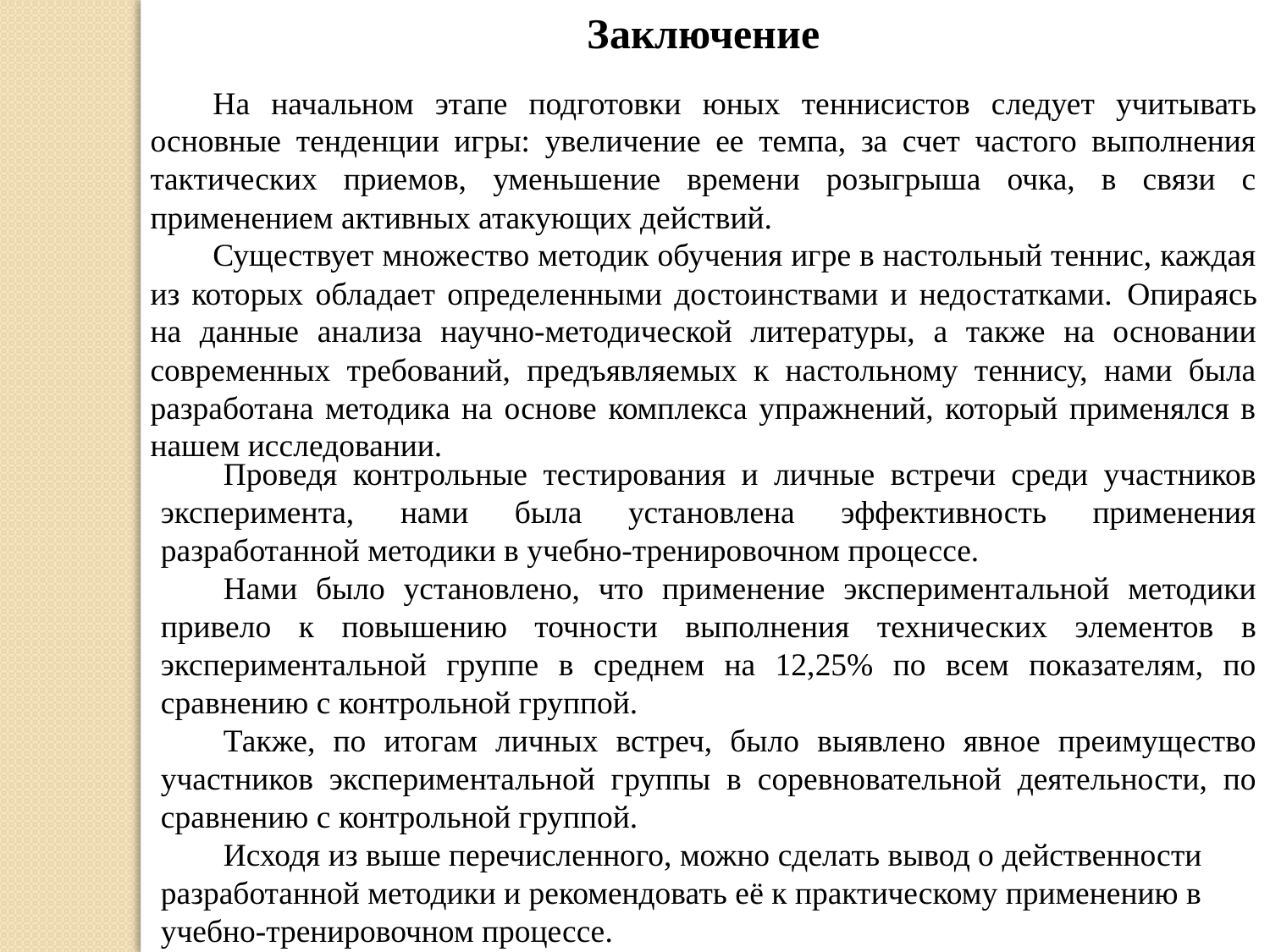

Заключение
На начальном этапе подготовки юных теннисистов следует учитывать основные тенденции игры: увеличение ее темпа, за счет частого выполнения тактических приемов, уменьшение времени розыгрыша очка, в связи с применением активных атакующих действий.
Существует множество методик обучения игре в настольный теннис, каждая из которых обладает определенными достоинствами и недостатками. Опираясь на данные анализа научно-методической литературы, а также на основании современных требований, предъявляемых к настольному теннису, нами была разработана методика на основе комплекса упражнений, который применялся в нашем исследовании.

Проведя контрольные тестирования и личные встречи среди участников эксперимента, нами была установлена эффективность применения разработанной методики в учебно-тренировочном процессе.
Нами было установлено, что применение экспериментальной методики привело к повышению точности выполнения технических элементов в экспериментальной группе в среднем на 12,25% по всем показателям, по сравнению с контрольной группой.
Также, по итогам личных встреч, было выявлено явное преимущество участников экспериментальной группы в соревновательной деятельности, по сравнению с контрольной группой.
Исходя из выше перечисленного, можно сделать вывод о действенности разработанной методики и рекомендовать её к практическому применению в учебно-тренировочном процессе.